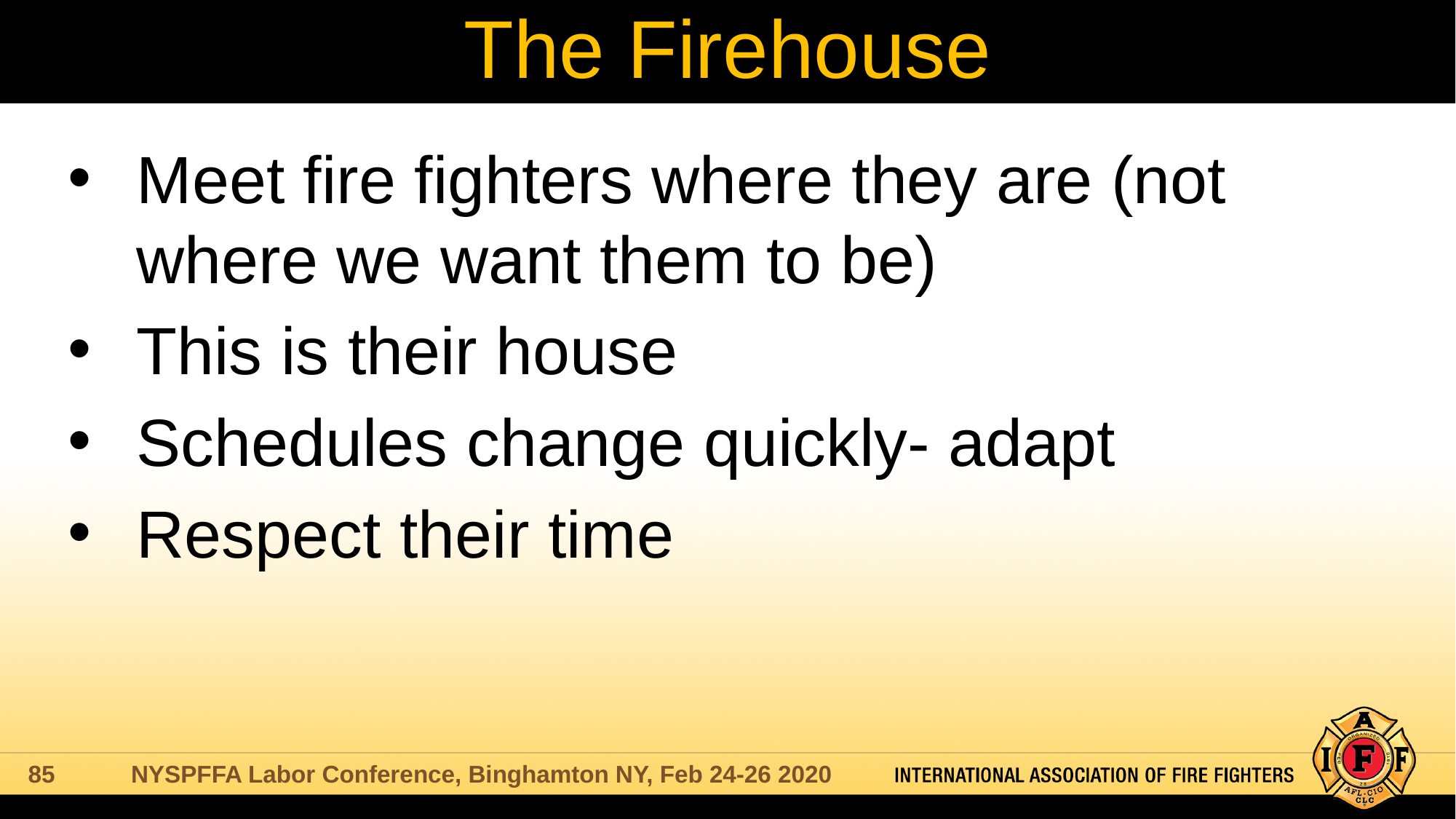

# The Firehouse
Meet fire fighters where they are (not where we want them to be)
This is their house
Schedules change quickly- adapt
Respect their time
NYSPFFA Labor Conference, Binghamton NY, Feb 24-26 2020